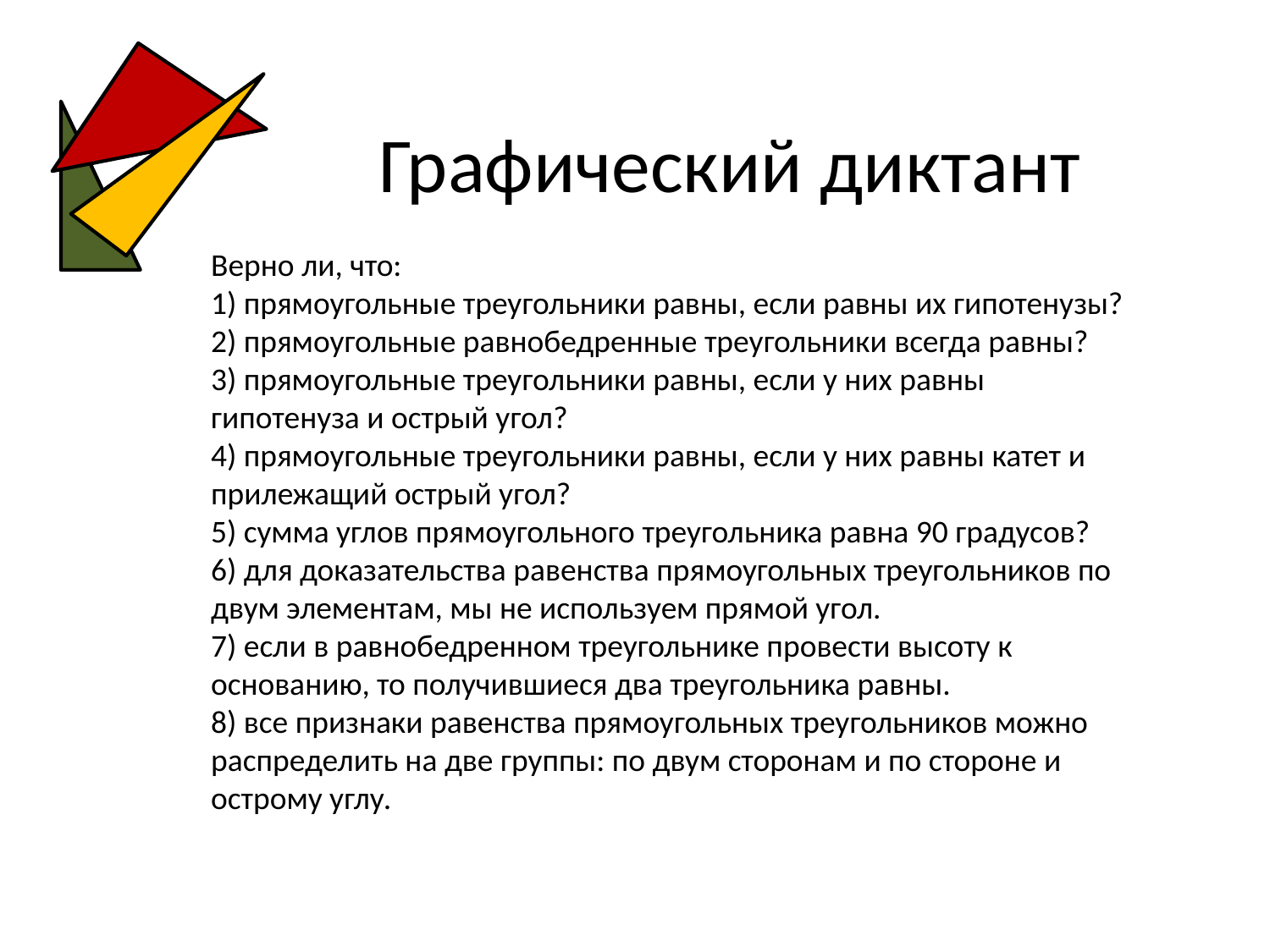

# Графический диктант
Верно ли, что:
1) прямоугольные треугольники равны, если равны их гипотенузы?
2) прямоугольные равнобедренные треугольники всегда равны?
3) прямоугольные треугольники равны, если у них равны гипотенуза и острый угол?
4) прямоугольные треугольники равны, если у них равны катет и прилежащий острый угол?
5) сумма углов прямоугольного треугольника равна 90 градусов?
6) для доказательства равенства прямоугольных треугольников по двум элементам, мы не используем прямой угол.
7) если в равнобедренном треугольнике провести высоту к основанию, то получившиеся два треугольника равны.
8) все признаки равенства прямоугольных треугольников можно распределить на две группы: по двум сторонам и по стороне и острому углу.